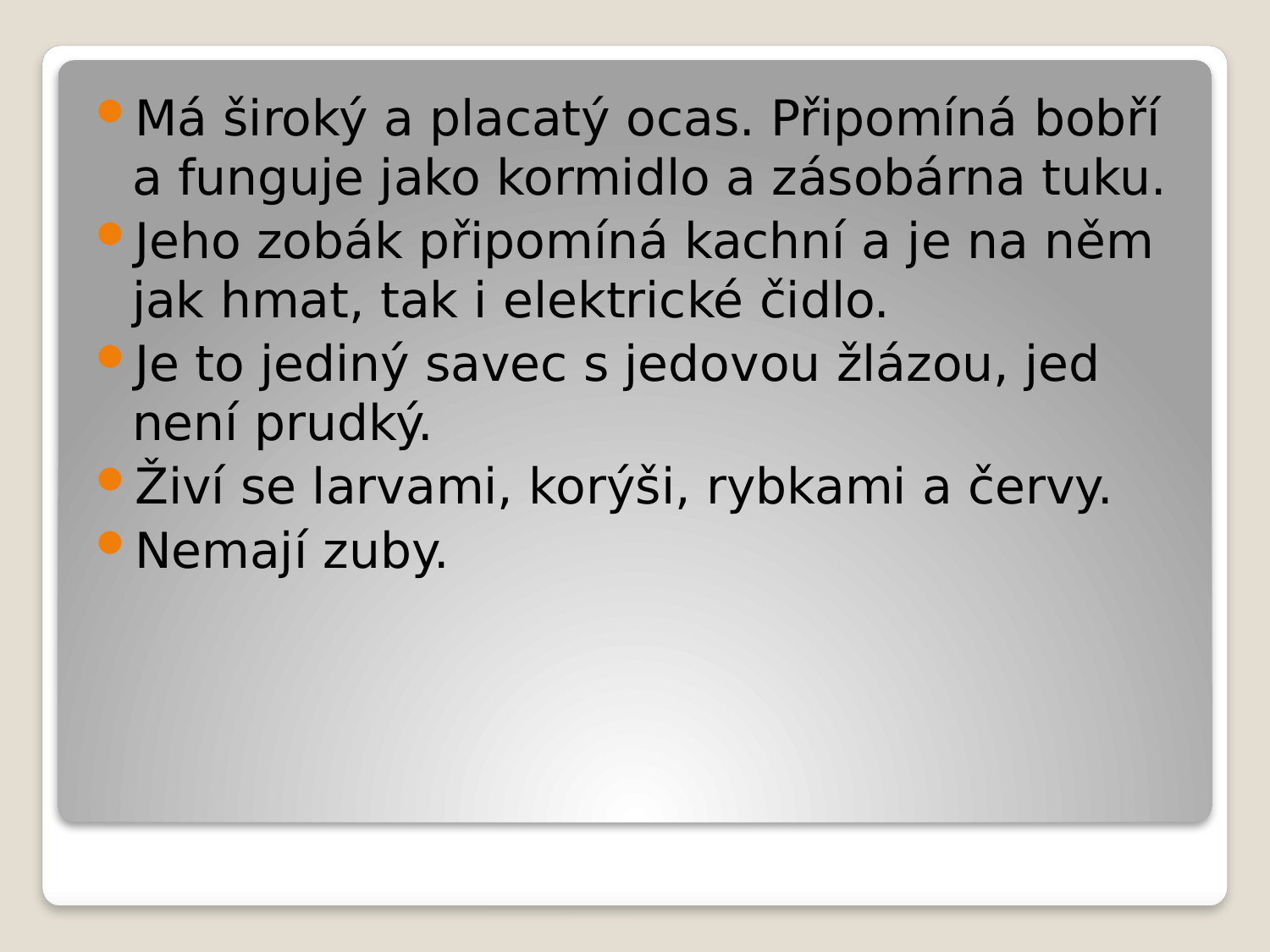

Má široký a placatý ocas. Připomíná bobří a funguje jako kormidlo a zásobárna tuku.
Jeho zobák připomíná kachní a je na něm jak hmat, tak i elektrické čidlo.
Je to jediný savec s jedovou žlázou, jed není prudký.
Živí se larvami, korýši, rybkami a červy.
Nemají zuby.

#